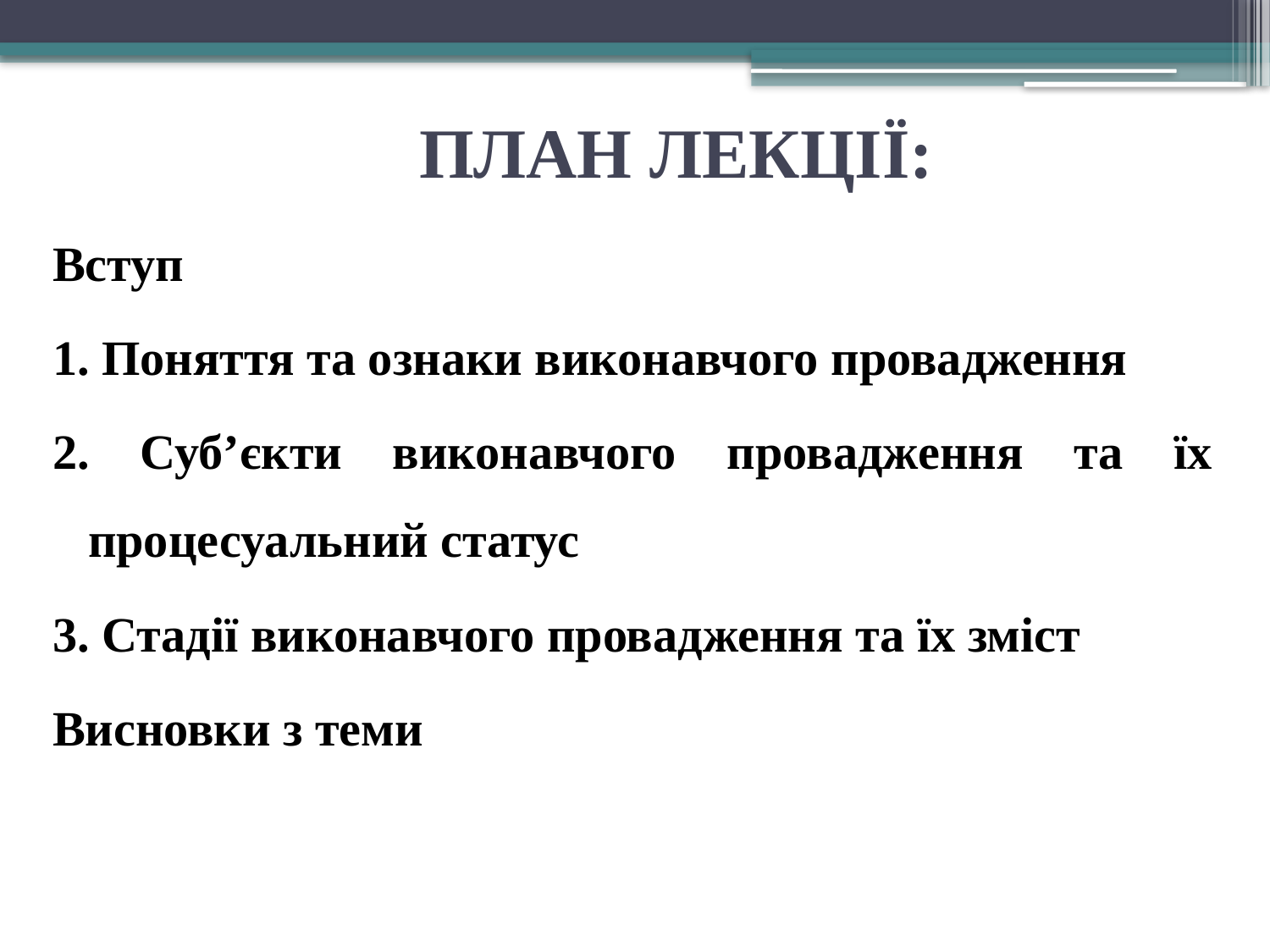

# ПЛАН ЛЕКЦІЇ:
Вступ
1. Поняття та ознаки виконавчого провадження
2. Суб’єкти виконавчого провадження та їх процесуальний статус
3. Стадії виконавчого провадження та їх зміст
Висновки з теми